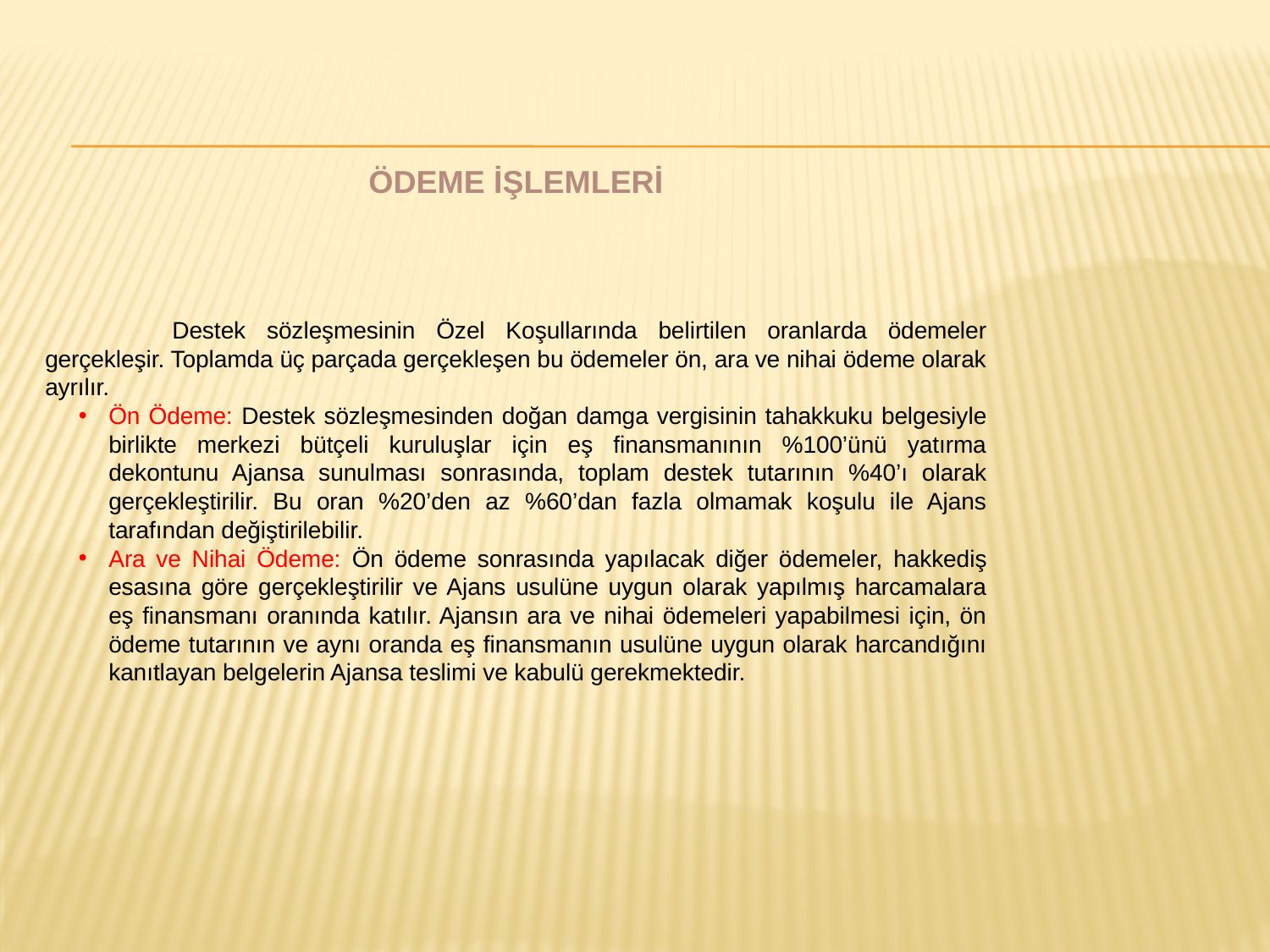

ÖDEME İŞLEMLERİ
	Destek sözleşmesinin Özel Koşullarında belirtilen oranlarda ödemeler gerçekleşir. Toplamda üç parçada gerçekleşen bu ödemeler ön, ara ve nihai ödeme olarak ayrılır.
Ön Ödeme: Destek sözleşmesinden doğan damga vergisinin tahakkuku belgesiyle birlikte merkezi bütçeli kuruluşlar için eş finansmanının %100’ünü yatırma dekontunu Ajansa sunulması sonrasında, toplam destek tutarının %40’ı olarak gerçekleştirilir. Bu oran %20’den az %60’dan fazla olmamak koşulu ile Ajans tarafından değiştirilebilir.
Ara ve Nihai Ödeme: Ön ödeme sonrasında yapılacak diğer ödemeler, hakkediş esasına göre gerçekleştirilir ve Ajans usulüne uygun olarak yapılmış harcamalara eş finansmanı oranında katılır. Ajansın ara ve nihai ödemeleri yapabilmesi için, ön ödeme tutarının ve aynı oranda eş finansmanın usulüne uygun olarak harcandığını kanıtlayan belgelerin Ajansa teslimi ve kabulü gerekmektedir.